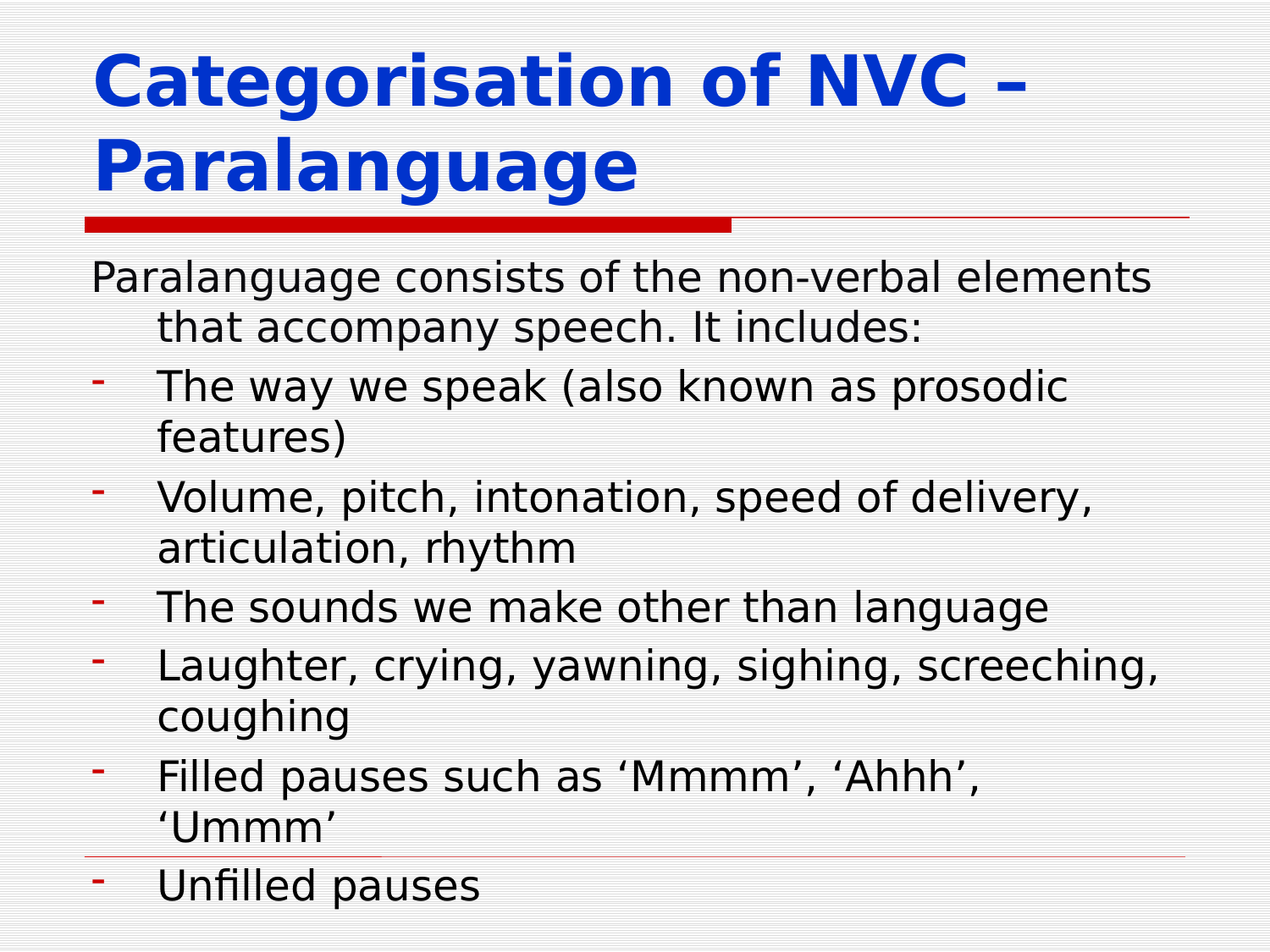

# Categorisation of NVC – Paralanguage
Paralanguage consists of the non-verbal elements that accompany speech. It includes:
The way we speak (also known as prosodic features)
Volume, pitch, intonation, speed of delivery, articulation, rhythm
The sounds we make other than language
Laughter, crying, yawning, sighing, screeching, coughing
Filled pauses such as ‘Mmmm’, ‘Ahhh’, ‘Ummm’
Unfilled pauses